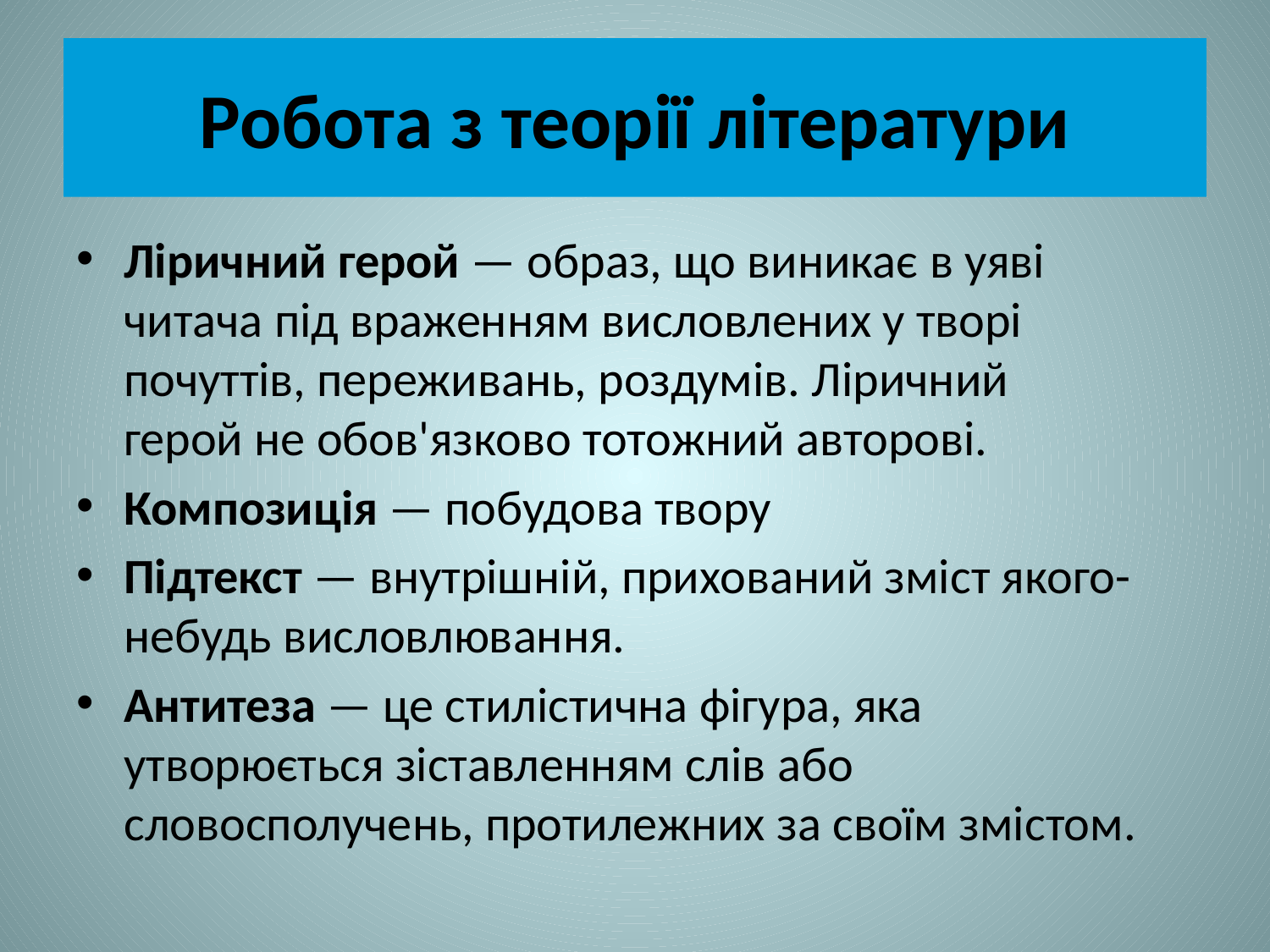

# Робота з теорії літератури
Ліричний герой — образ, що виникає в уяві читача під враженням висловлених у творі почуттів, переживань, роздумів. Ліричний герой не обов'язково тотожний авторові.
Композиція — побудова твору
Підтекст — внутрішній, прихований зміст якого-небудь висловлювання.
Антитеза — це стилістична фігура, яка утворюється зіставленням слів або словосполучень, протилежних за своїм змістом.